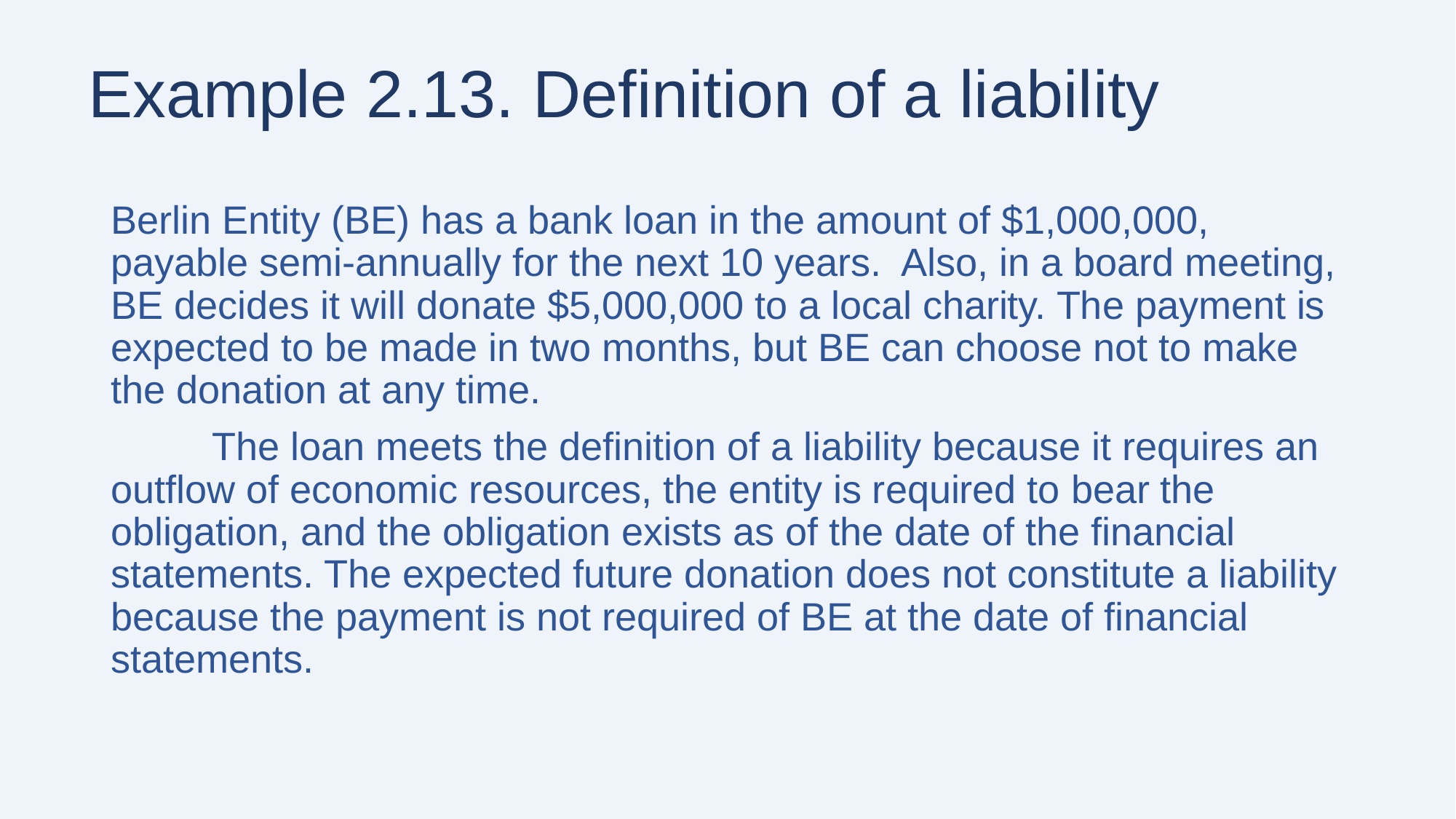

# Example 2.13. Definition of a liability
Berlin Entity (BE) has a bank loan in the amount of $1,000,000, payable semi-annually for the next 10 years.  Also, in a board meeting, BE decides it will donate $5,000,000 to a local charity. The payment is expected to be made in two months, but BE can choose not to make the donation at any time.
	The loan meets the definition of a liability because it requires an outflow of economic resources, the entity is required to bear the obligation, and the obligation exists as of the date of the financial statements. The expected future donation does not constitute a liability because the payment is not required of BE at the date of financial statements.

35